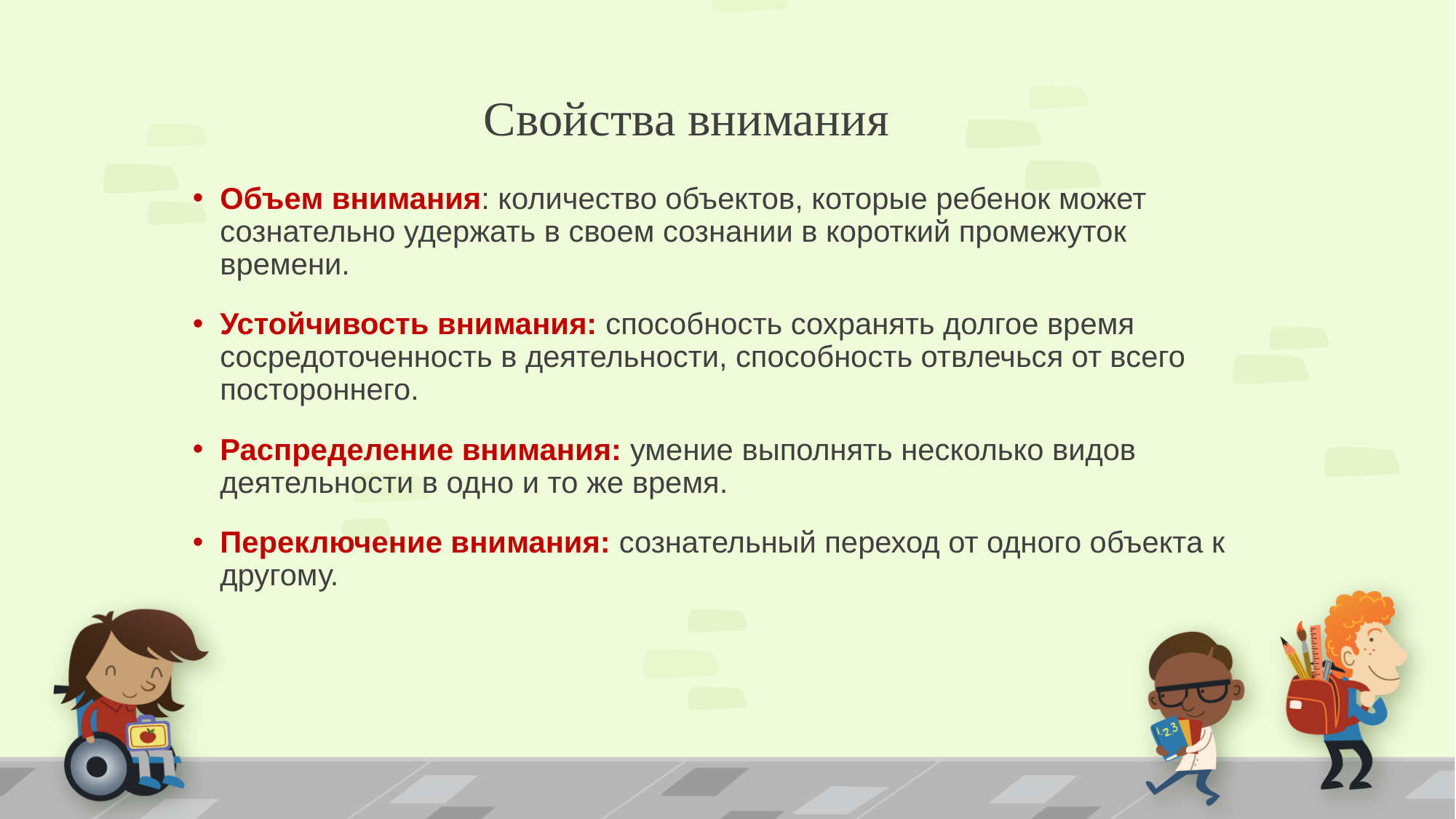

# Свойства внимания
Объем внимания: количество объектов, которые ребенок может сознательно удержать в своем сознании в короткий промежуток времени.
Устойчивость внимания: способность сохранять долгое время сосредоточенность в деятельности, способность отвлечься от всего постороннего.
Распределение внимания: умение выполнять несколько видов деятельности в одно и то же время.
Переключение внимания: сознательный переход от одного объекта к другому.